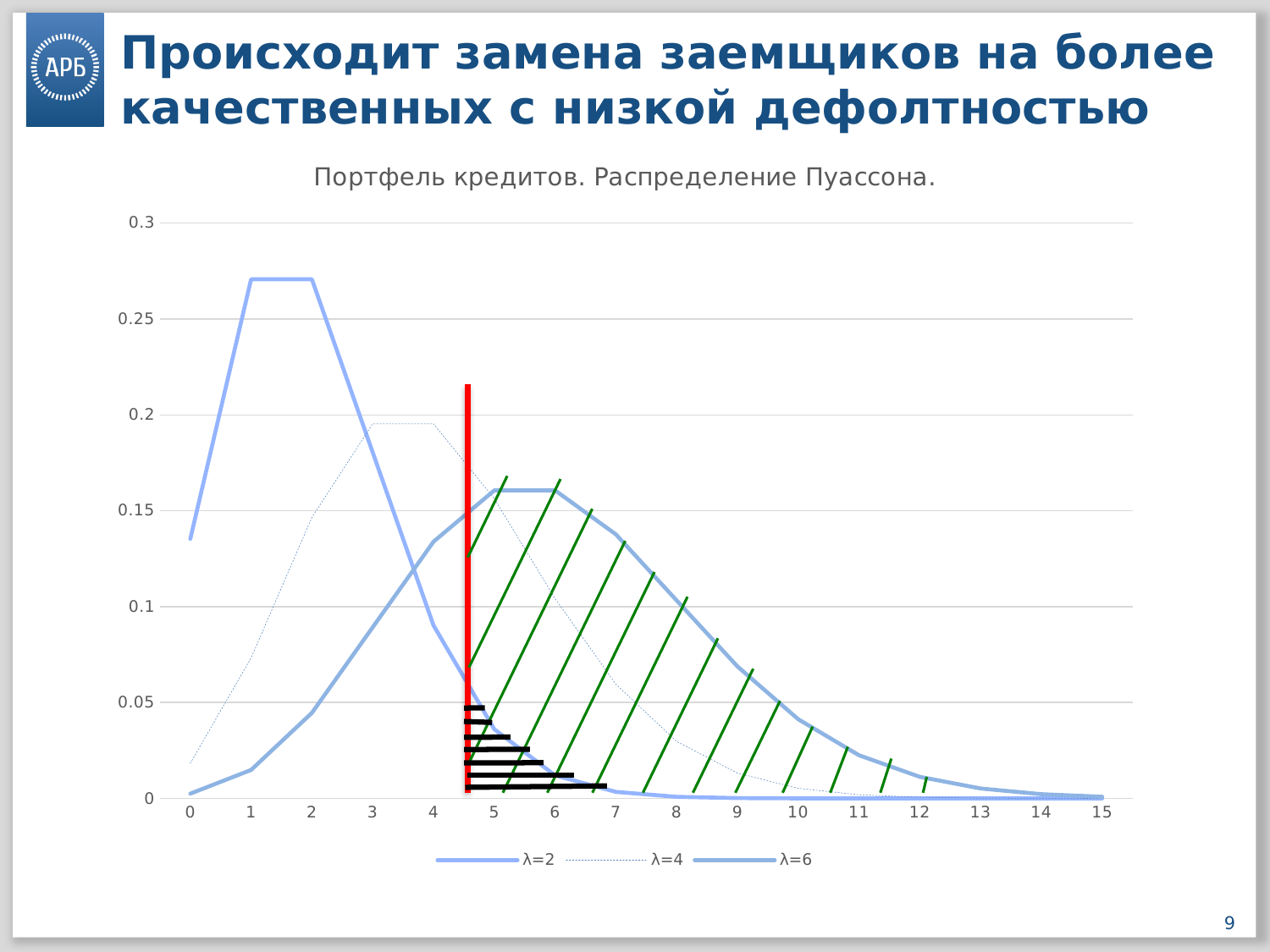

# Происходит замена заемщиков на более качественных с низкой дефолтностью

### Chart: Портфель кредитов. Распределение Пуассона.

| Category | λ=2 | λ=4 | λ=6 |
|---|---|---|---|
| 0 | 0.13533528328232175 | 0.01831563890110627 | 0.0024787521791779293 |
| 1 | 0.2706705665646435 | 0.07326255560442509 | 0.014872513075067576 |
| 2 | 0.2706705665646435 | 0.14652511120885017 | 0.04461753922520273 |
| 3 | 0.180447044376429 | 0.19536681494513355 | 0.08923507845040546 |
| 4 | 0.0902235221882145 | 0.19536681494513355 | 0.1338526176756082 |
| 5 | 0.0360894088752858 | 0.15629345195610686 | 0.16062314121072982 |
| 6 | 0.0120298029584286 | 0.10419563463740457 | 0.16062314121072982 |
| 7 | 0.0034370865595510286 | 0.059540362649945465 | 0.13767697818062555 |
| 8 | 0.0008592716398877571 | 0.029770181324972732 | 0.10325773363546917 |
| 9 | 0.00019094925330839048 | 0.013231191699987882 | 0.06883848909031279 |
| 10 | 3.81898506616781e-05 | 0.005292476679995153 | 0.041303093454187666 |
| 11 | 6.943609211214199e-06 | 0.001924536974543692 | 0.022528960065920544 |
| 12 | 1.1572682018690332e-06 | 0.0006415123248478973 | 0.011264480032960274 |
| 13 | 1.780412618260051e-07 | 0.00019738840764550687 | 0.005198990784443203 |
| 14 | 2.5434465975143588e-08 | 5.639668789871625e-05 | 0.0022281389076185157 |
| 15 | 3.391262130019145e-09 | 1.5039116772990999e-05 | 0.0008912555630474061 |
9